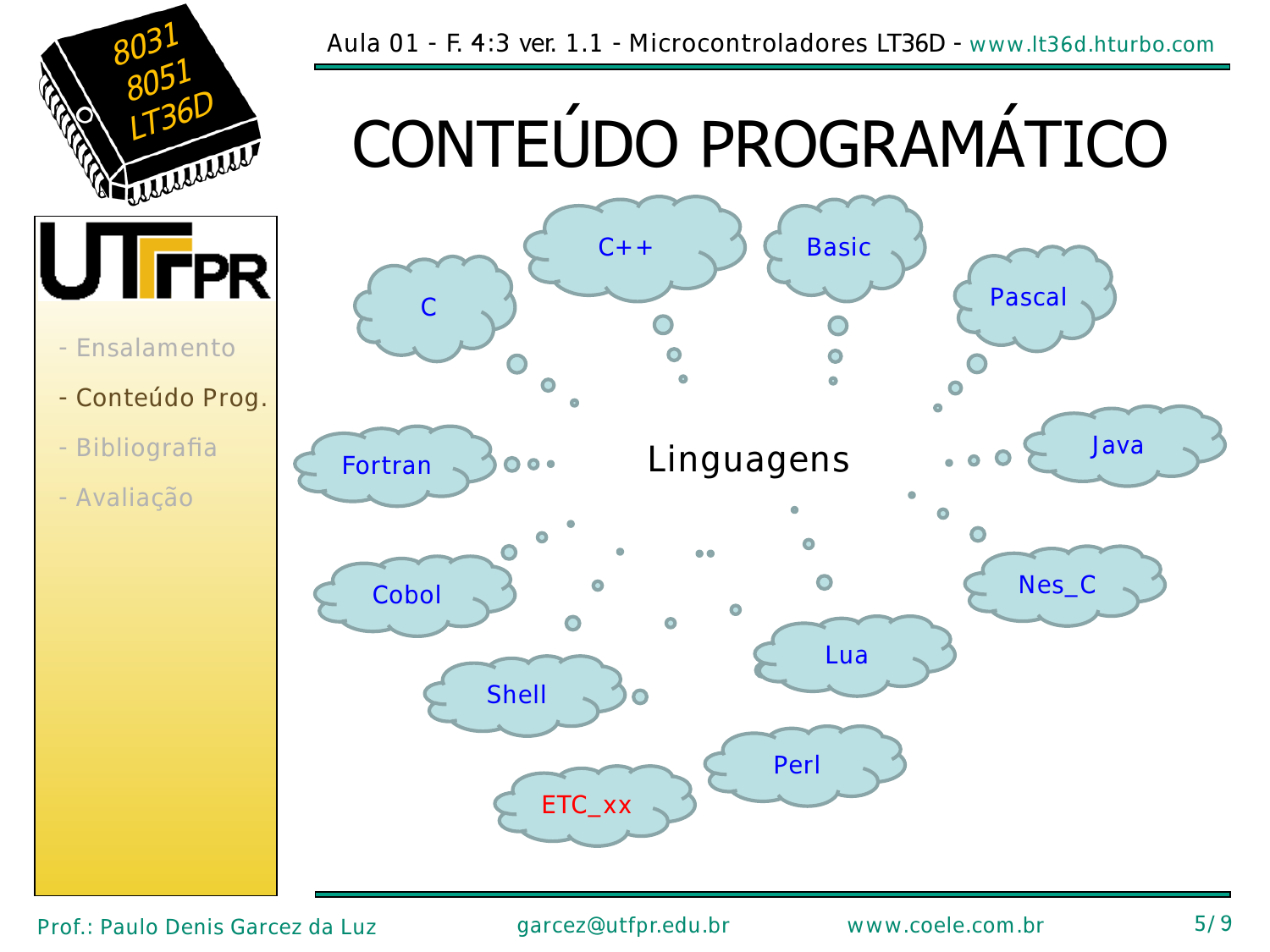

CONTEÚDO PROGRAMÁTICO
C++
Basic

Pascal
C
- Ensalamento
- Conteúdo Prog.
Java
- Bibliografia
Fortran
Linguagens
- Avaliação
Nes_C
Cobol
Lua
Shell
Perl
ETC_xx
5/9